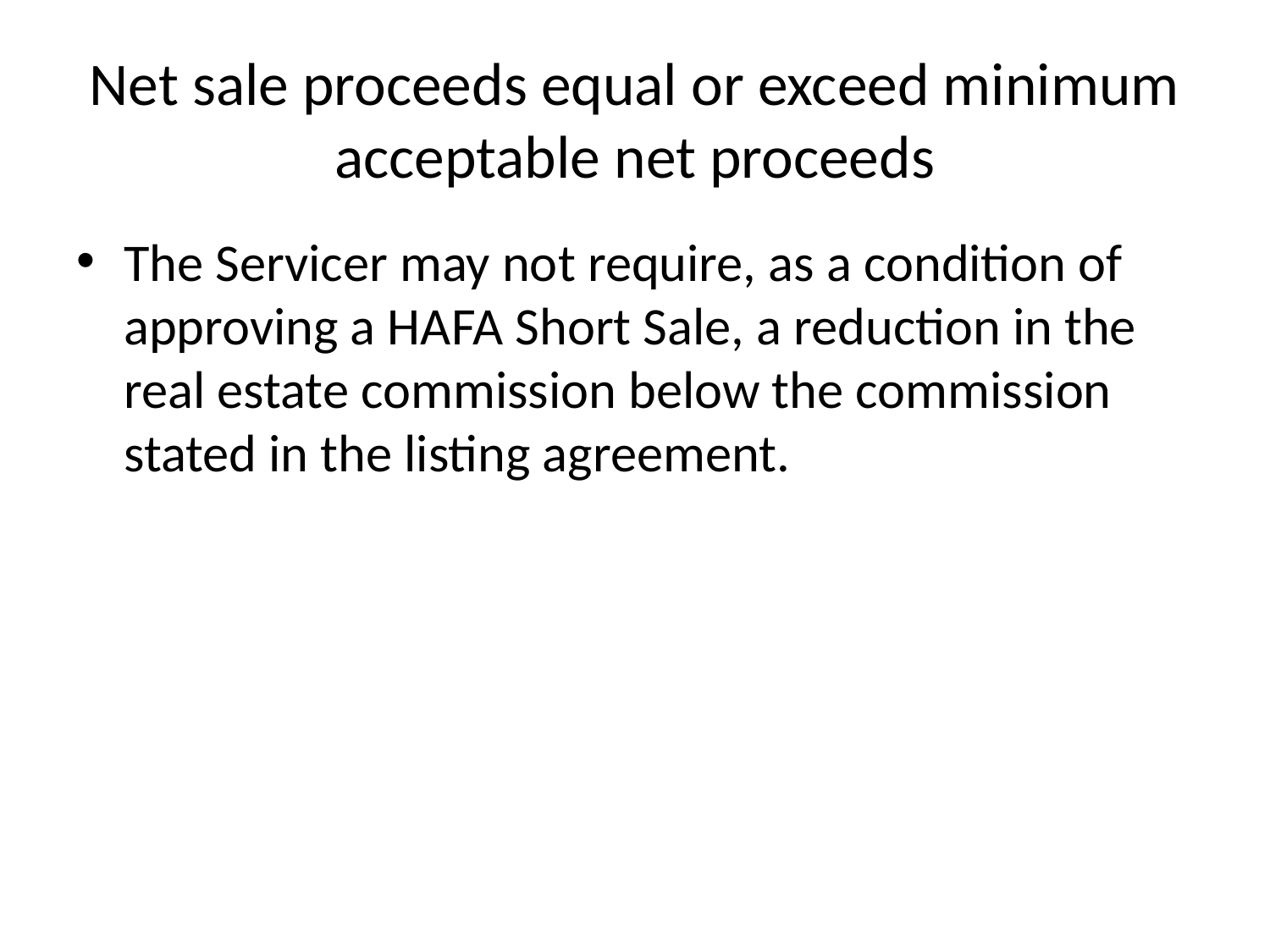

# Net sale proceeds equal or exceed minimum acceptable net proceeds
The Servicer may not require, as a condition of approving a HAFA Short Sale, a reduction in the real estate commission below the commission stated in the listing agreement.